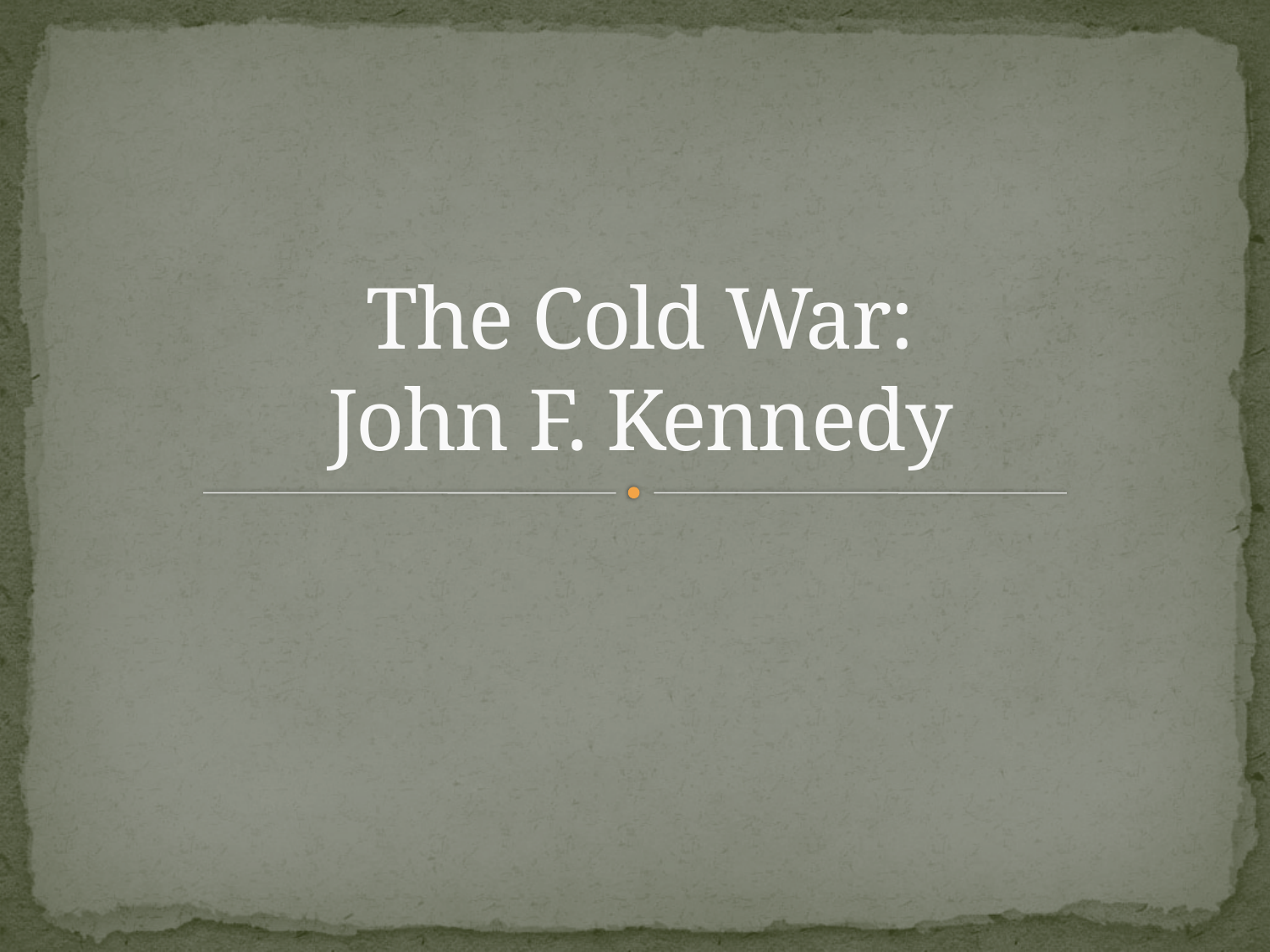

# The Cold War: John F. Kennedy